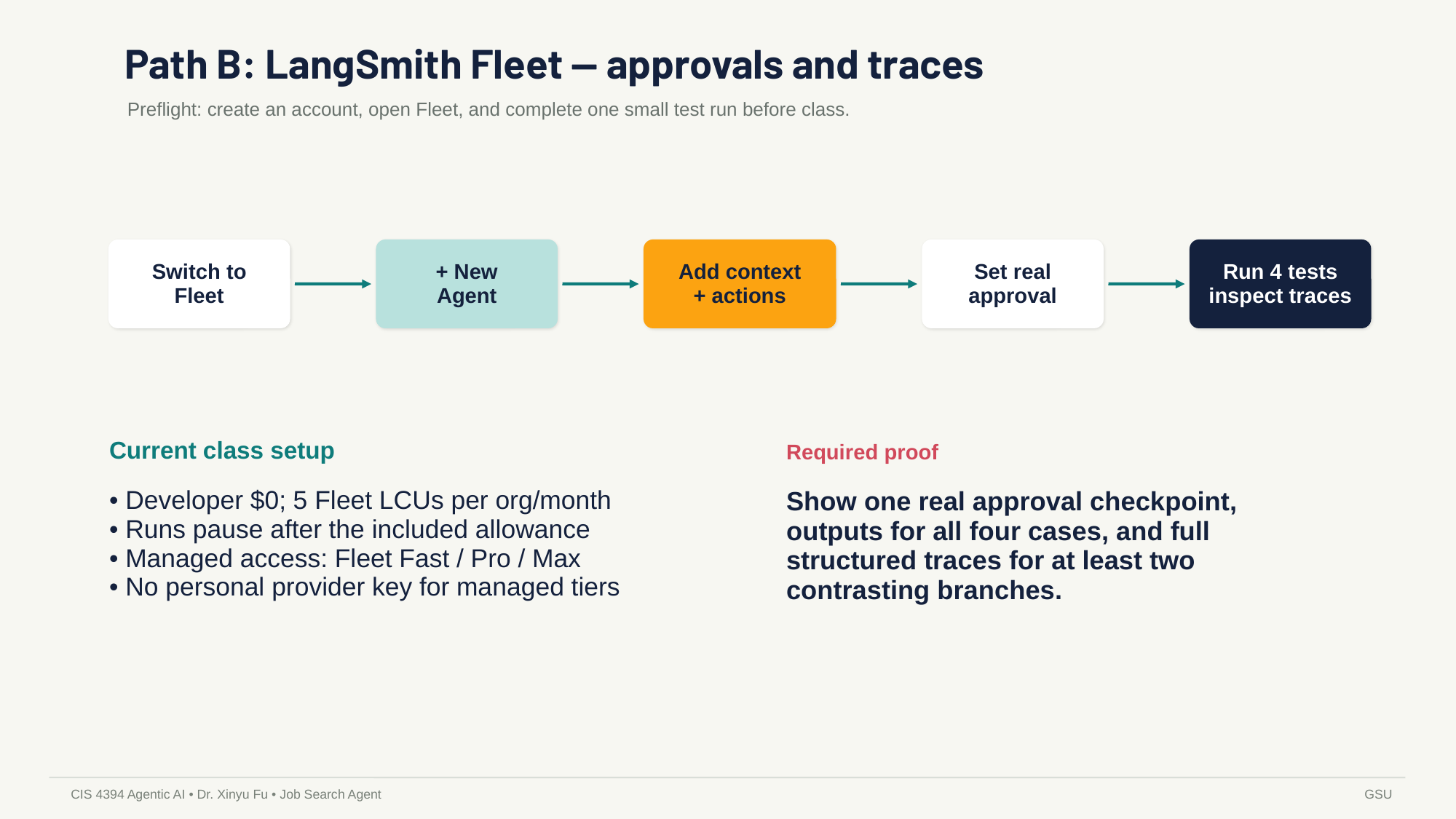

Path B: LangSmith Fleet — approvals and traces
Preflight: create an account, open Fleet, and complete one small test run before class.

Switch to
Fleet
+ New
Agent
Add context
+ actions
Set real
approval
Run 4 tests
inspect traces

Current class setup
Required proof
• Developer $0; 5 Fleet LCUs per org/month
• Runs pause after the included allowance
• Managed access: Fleet Fast / Pro / Max
• No personal provider key for managed tiers
Show one real approval checkpoint, outputs for all four cases, and full structured traces for at least two contrasting branches.